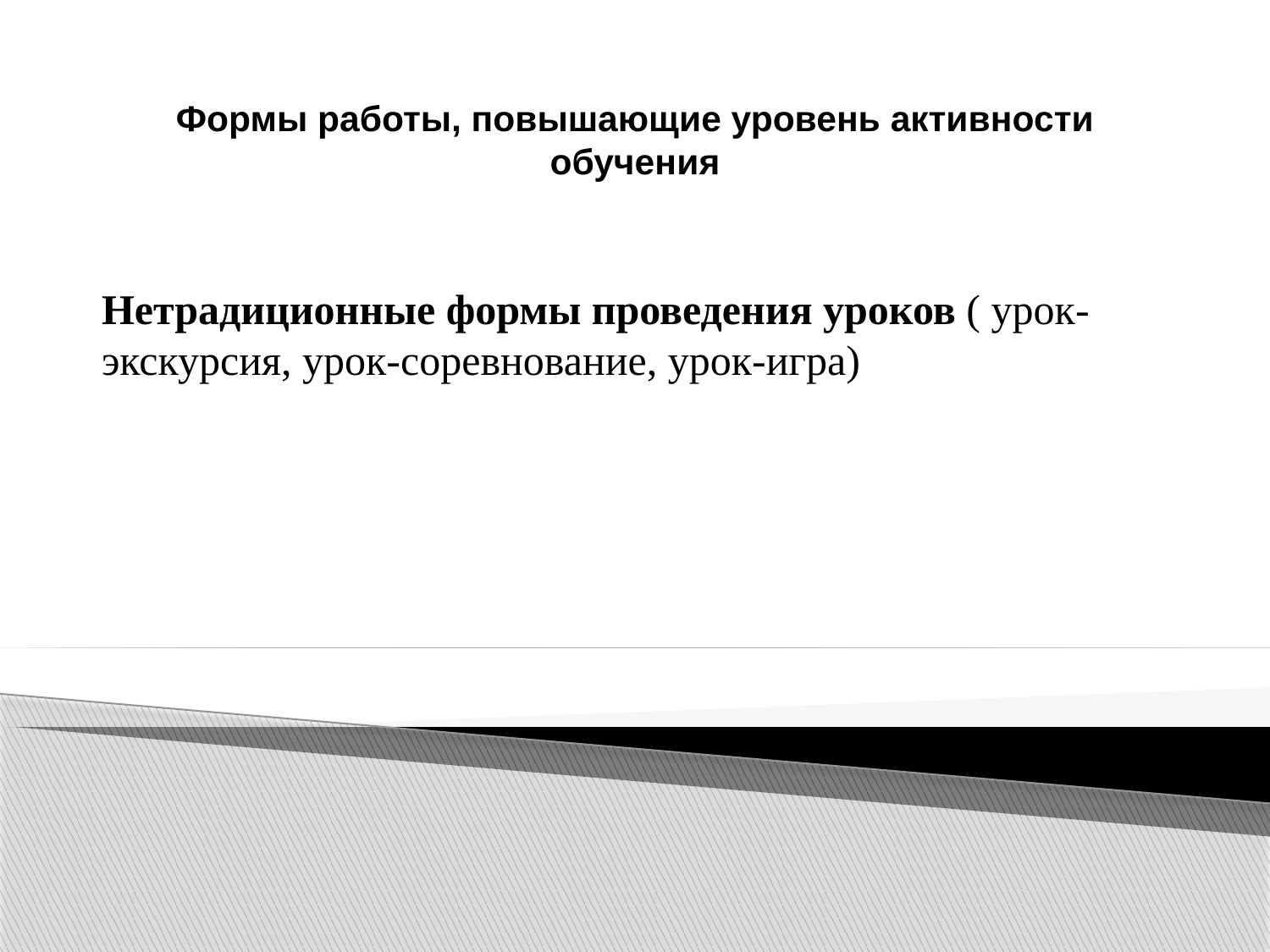

# Формы работы, повышающие уровень активности обучения

Нетрадиционные формы проведения уроков ( урок- экскурсия, урок-соревнование, урок-игра)